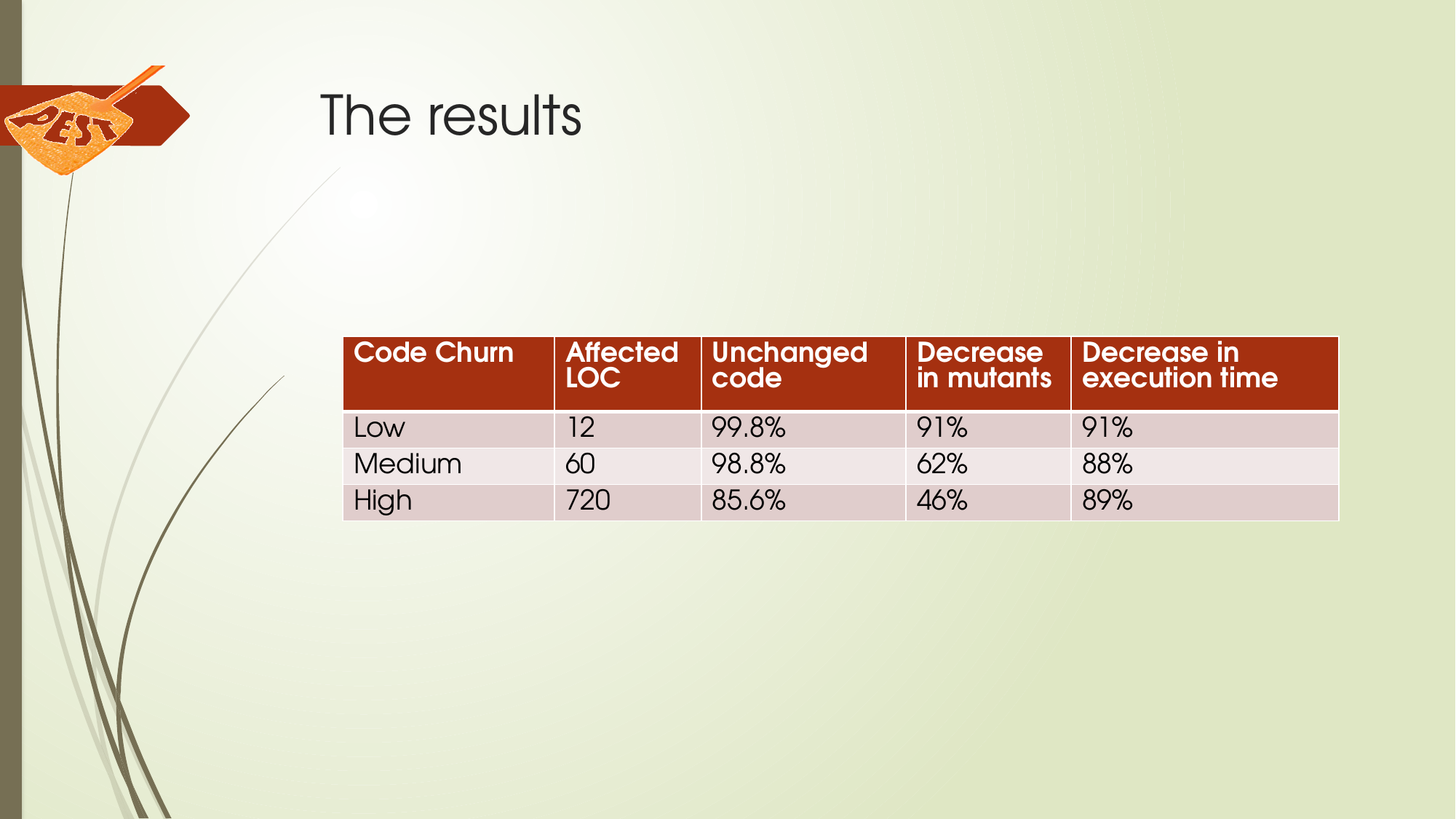

# The results
| Code Churn | Affected LOC | Unchanged code | Decrease in mutants | Decrease in execution time |
| --- | --- | --- | --- | --- |
| Low | 12 | 99.8% | 91% | 91% |
| Medium | 60 | 98.8% | 62% | 88% |
| High | 720 | 85.6% | 46% | 89% |